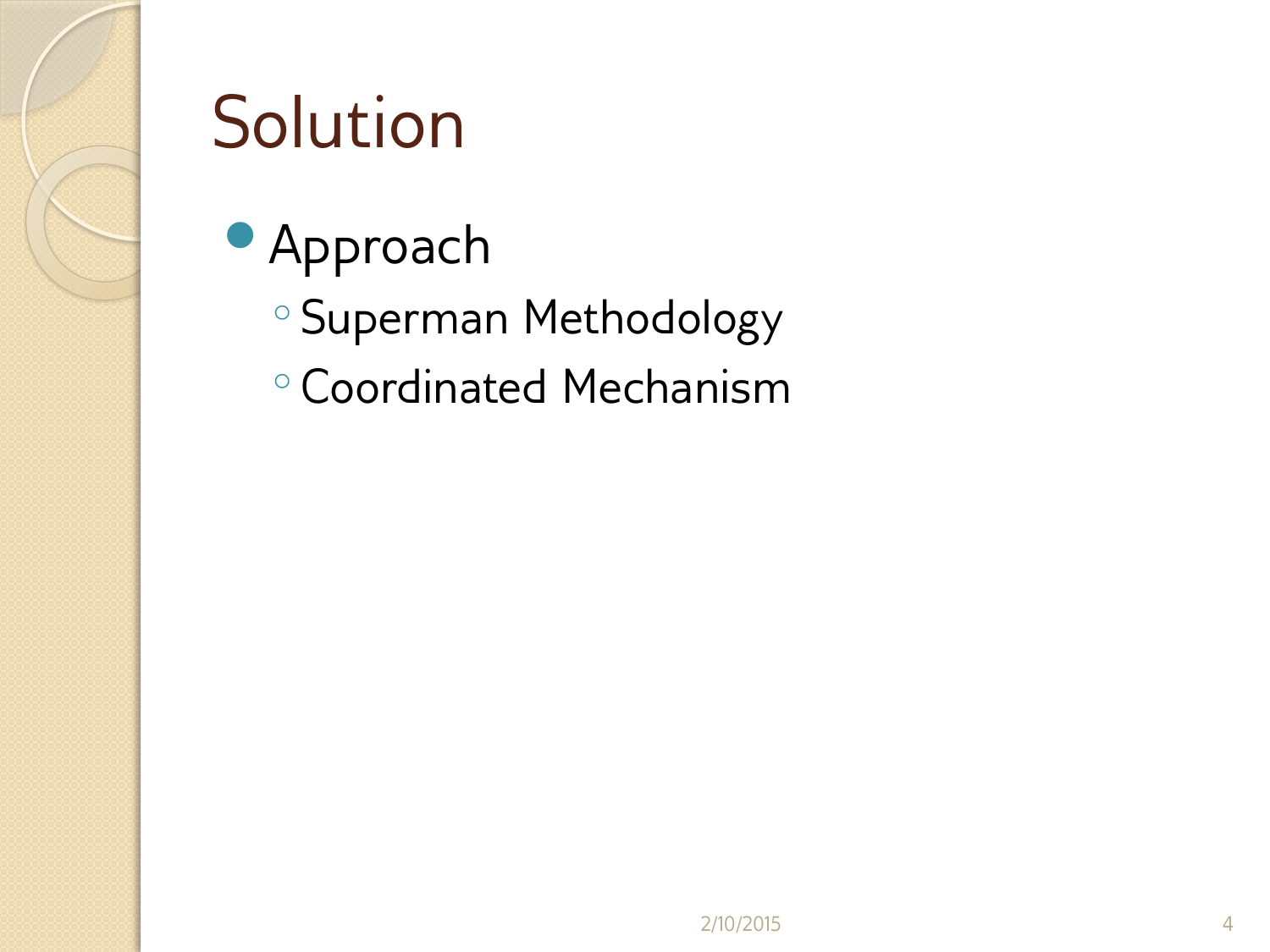

# Solution
Approach
Superman Methodology
Coordinated Mechanism

2/10/2015
4